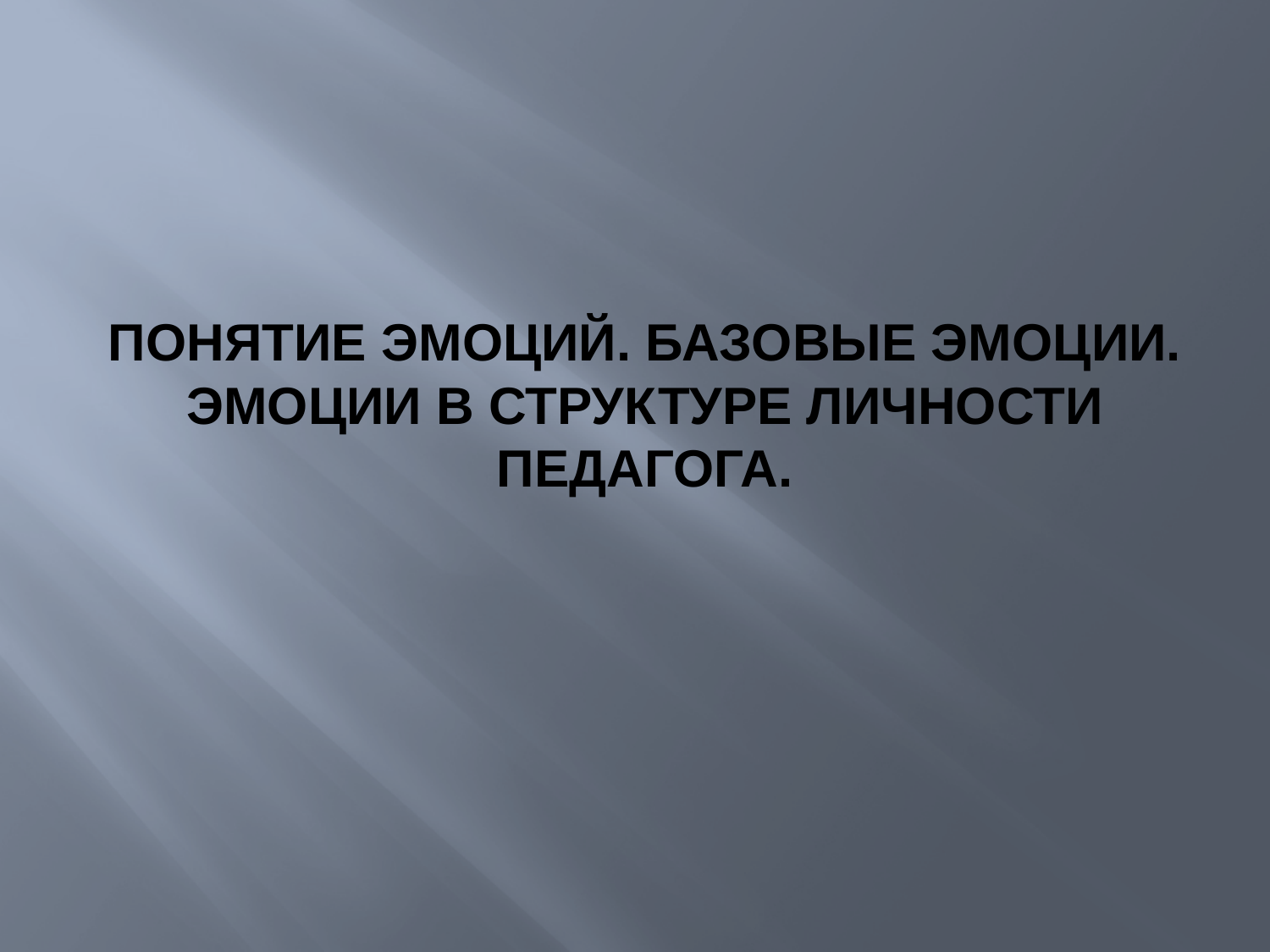

# Понятие эмоций. Базовые эмоции. Эмоции в структуре личности педагога.